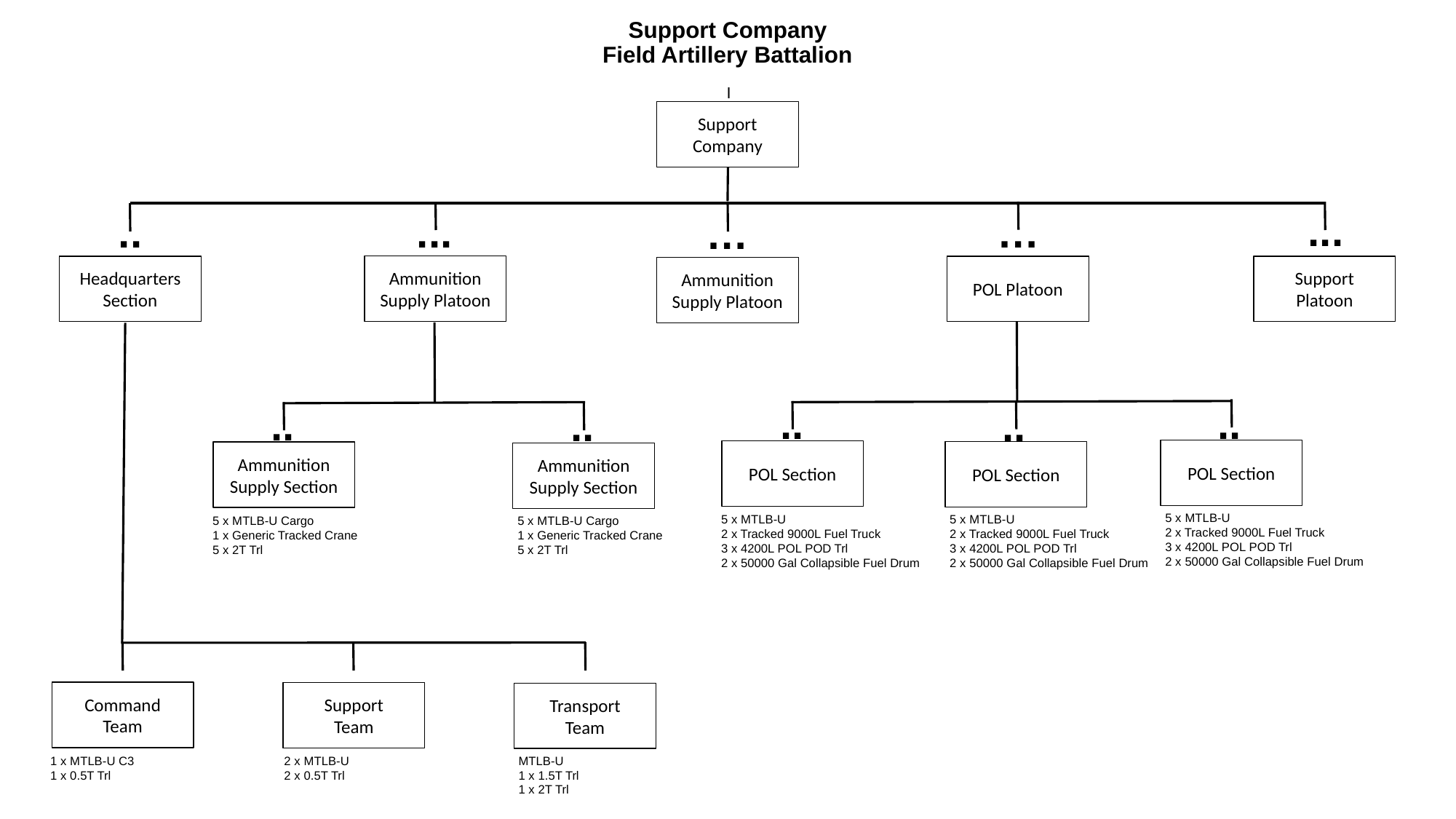

# Support Company Field Artillery Battalion
I
Support
Company
...
..
...
…
…
Ammunition Supply Platoon
Headquarters
Section
POL Platoon
Support
Platoon
Ammunition Supply Platoon
..
..
..
..
..
POL Section
POL Section
POL Section
Ammunition Supply Section
Ammunition Supply Section
5 x MTLB-U
2 x Tracked 9000L Fuel Truck
3 x 4200L POL POD Trl
2 x 50000 Gal Collapsible Fuel Drum
5 x MTLB-U
2 x Tracked 9000L Fuel Truck
3 x 4200L POL POD Trl
2 x 50000 Gal Collapsible Fuel Drum
5 x MTLB-U
2 x Tracked 9000L Fuel Truck
3 x 4200L POL POD Trl
2 x 50000 Gal Collapsible Fuel Drum
5 x MTLB-U Cargo
1 x Generic Tracked Crane
5 x 2T Trl
5 x MTLB-U Cargo
1 x Generic Tracked Crane
5 x 2T Trl
Command
Team
Support
Team
Transport
Team
1 x MTLB-U C3
1 x 0.5T Trl
2 x MTLB-U
2 x 0.5T Trl
MTLB-U
1 x 1.5T Trl
1 x 2T Trl